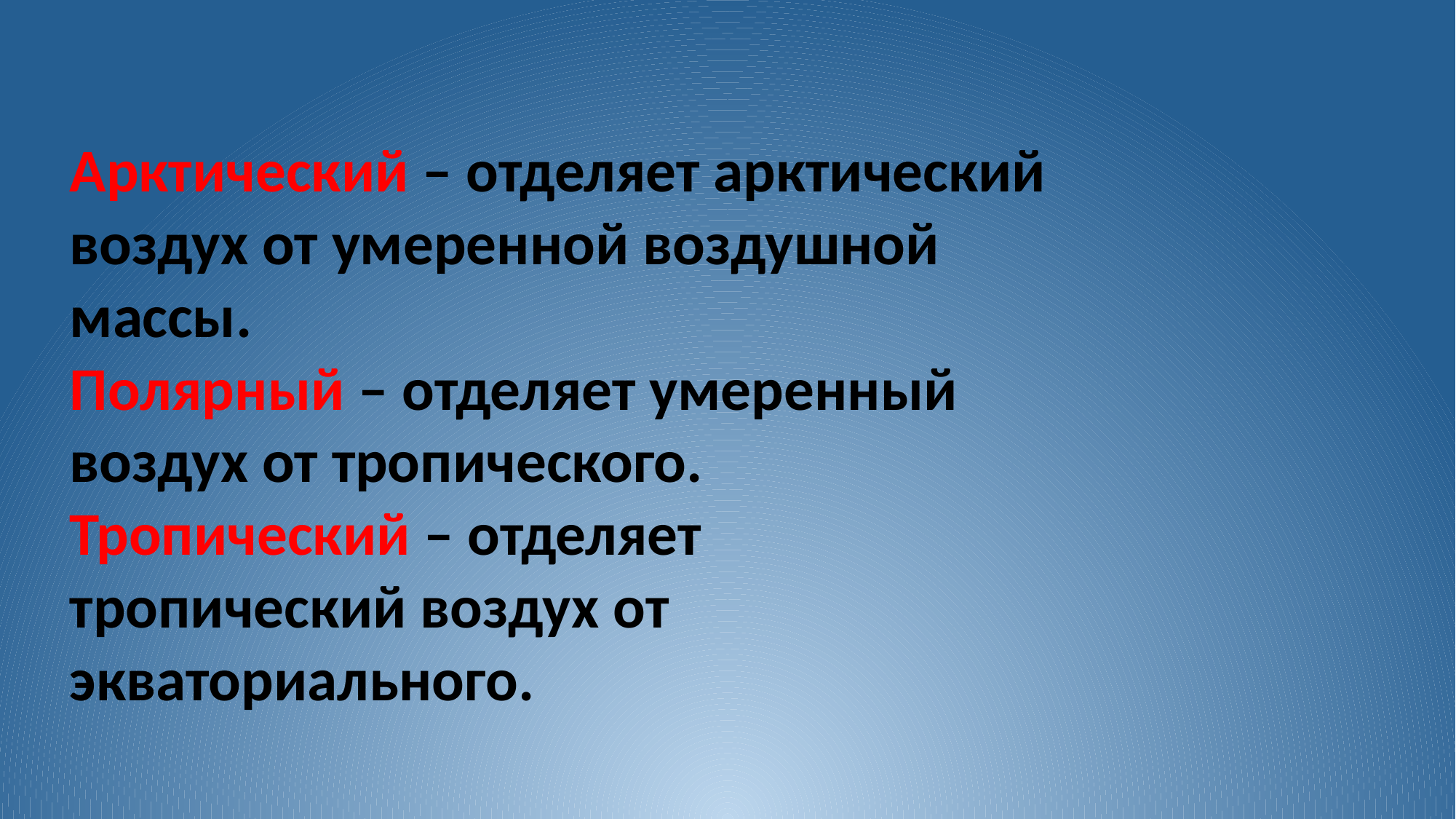

Арктический – отделяет арктический воздух от умеренной воздушной массы.
Полярный – отделяет умеренный воздух от тропического.
Тропический – отделяет тропический воздух от экваториального.